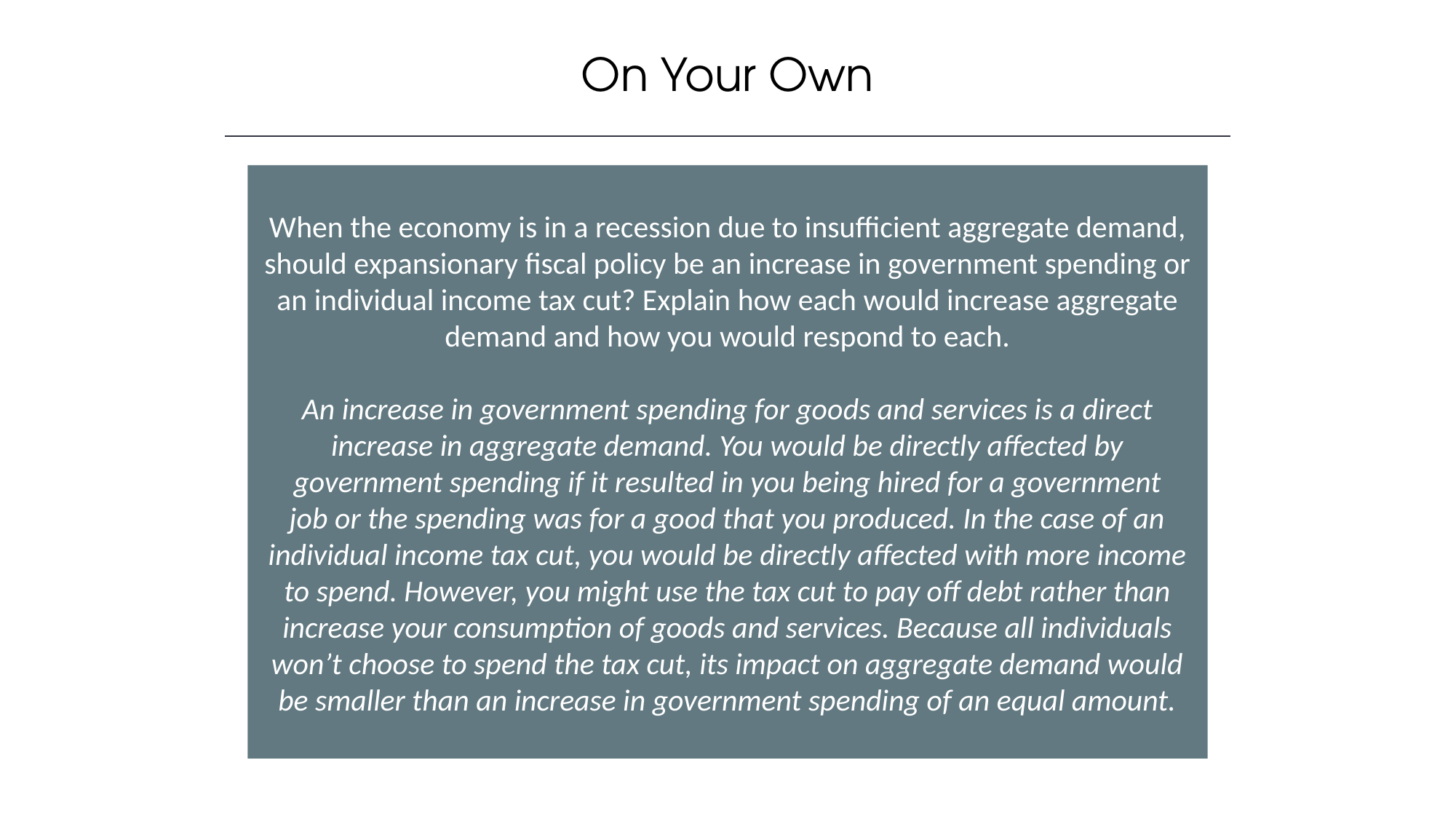

On Your Own

When the economy is in a recession due to insufficient aggregate demand, should expansionary fiscal policy be an increase in government spending or an individual income tax cut? Explain how each would increase aggregate demand and how you would respond to each.

An increase in government spending for goods and services is a direct increase in aggregate demand. You would be directly affected by government spending if it resulted in you being hired for a government
job or the spending was for a good that you produced. In the case of an individual income tax cut, you would be directly affected with more income to spend. However, you might use the tax cut to pay off debt rather than increase your consumption of goods and services. Because all individuals won’t choose to spend the tax cut, its impact on aggregate demand would be smaller than an increase in government spending of an equal amount.